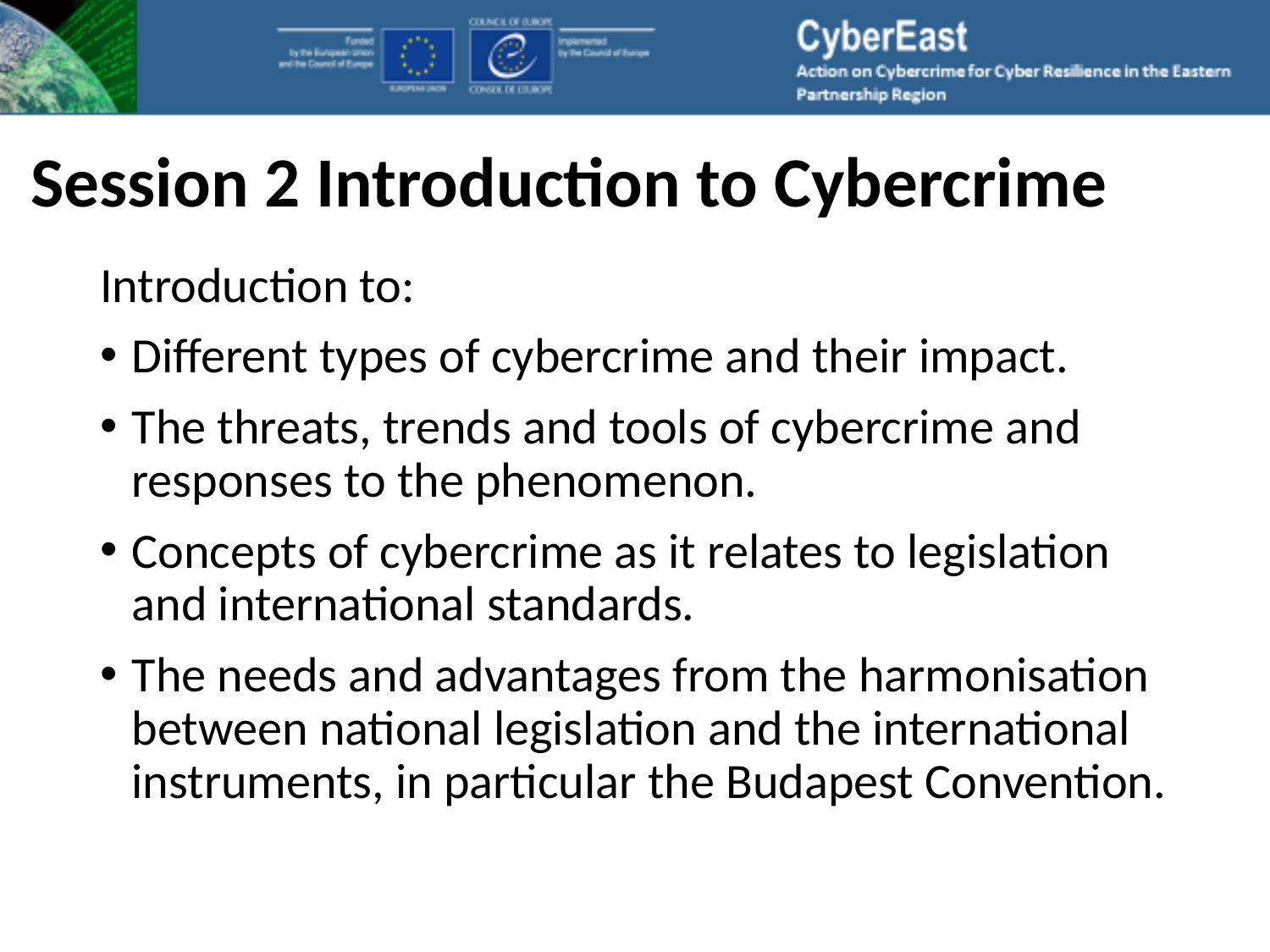

# Session 2 Introduction to Cybercrime
Introduction to:
Different types of cybercrime and their impact.
The threats, trends and tools of cybercrime and responses to the phenomenon.
Concepts of cybercrime as it relates to legislation and international standards.
The needs and advantages from the harmonisation between national legislation and the international instruments, in particular the Budapest Convention.